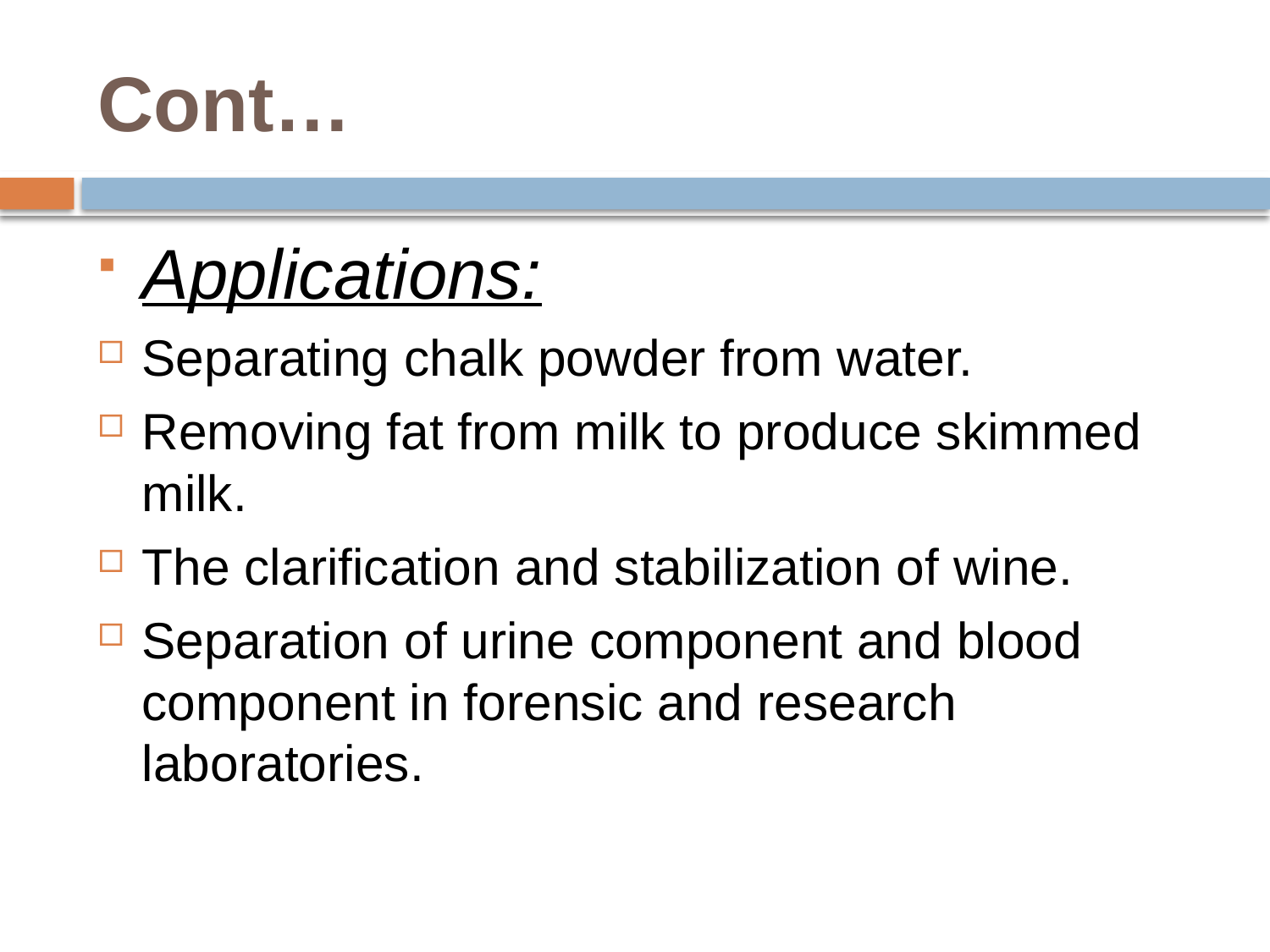

# Cont…
Applications:
Separating chalk powder from water.
Removing fat from milk to produce skimmed milk.
The clarification and stabilization of wine.
Separation of urine component and blood component in forensic and research laboratories.